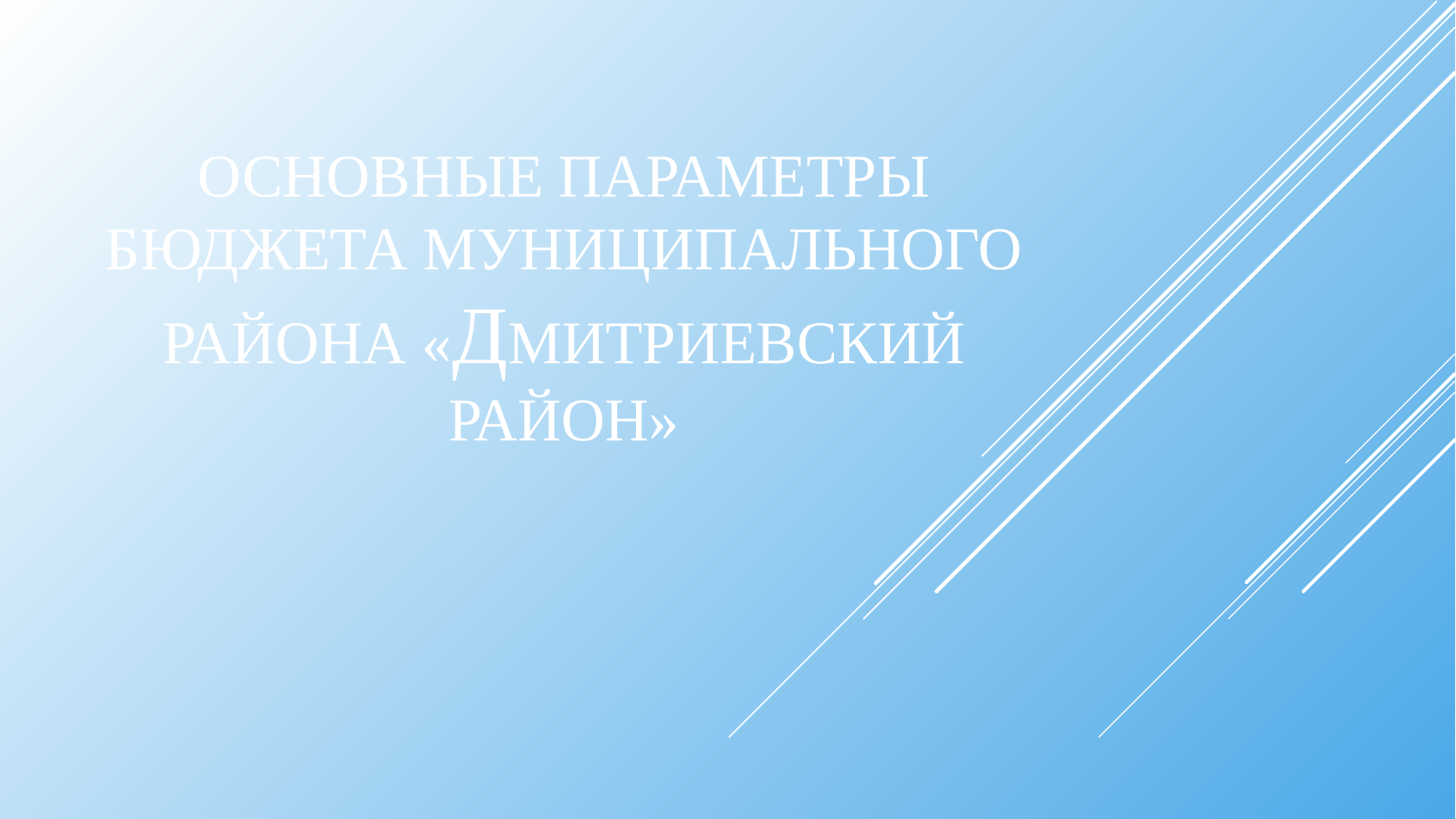

# Основные параметры бюджета муниципального района «Дмитриевский район»